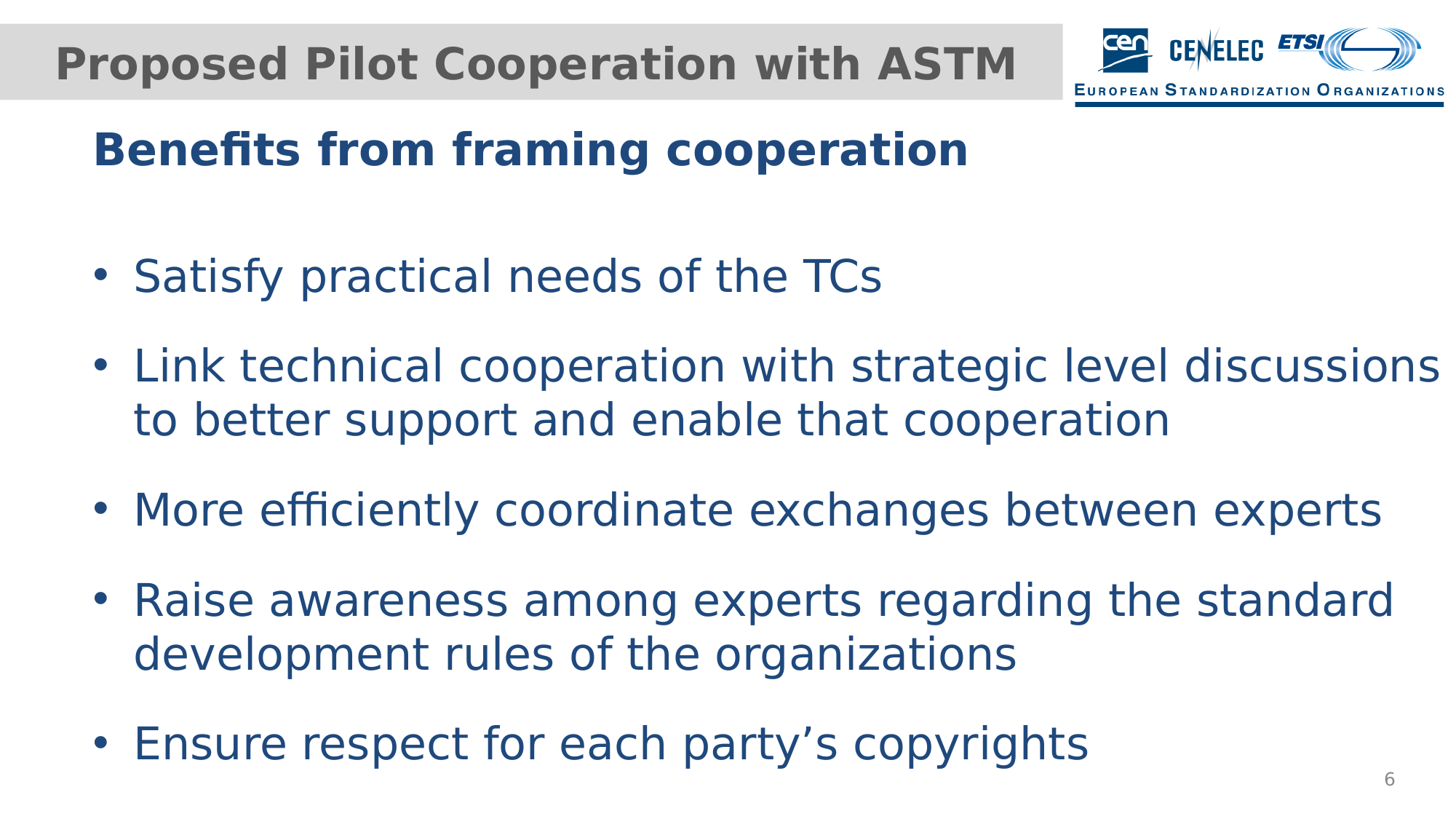

# Proposed Pilot Cooperation with ASTM
Benefits from framing cooperation

Satisfy practical needs of the TCs
Link technical cooperation with strategic level discussions to better support and enable that cooperation
More efficiently coordinate exchanges between experts
Raise awareness among experts regarding the standard development rules of the organizations
Ensure respect for each party’s copyrights
6